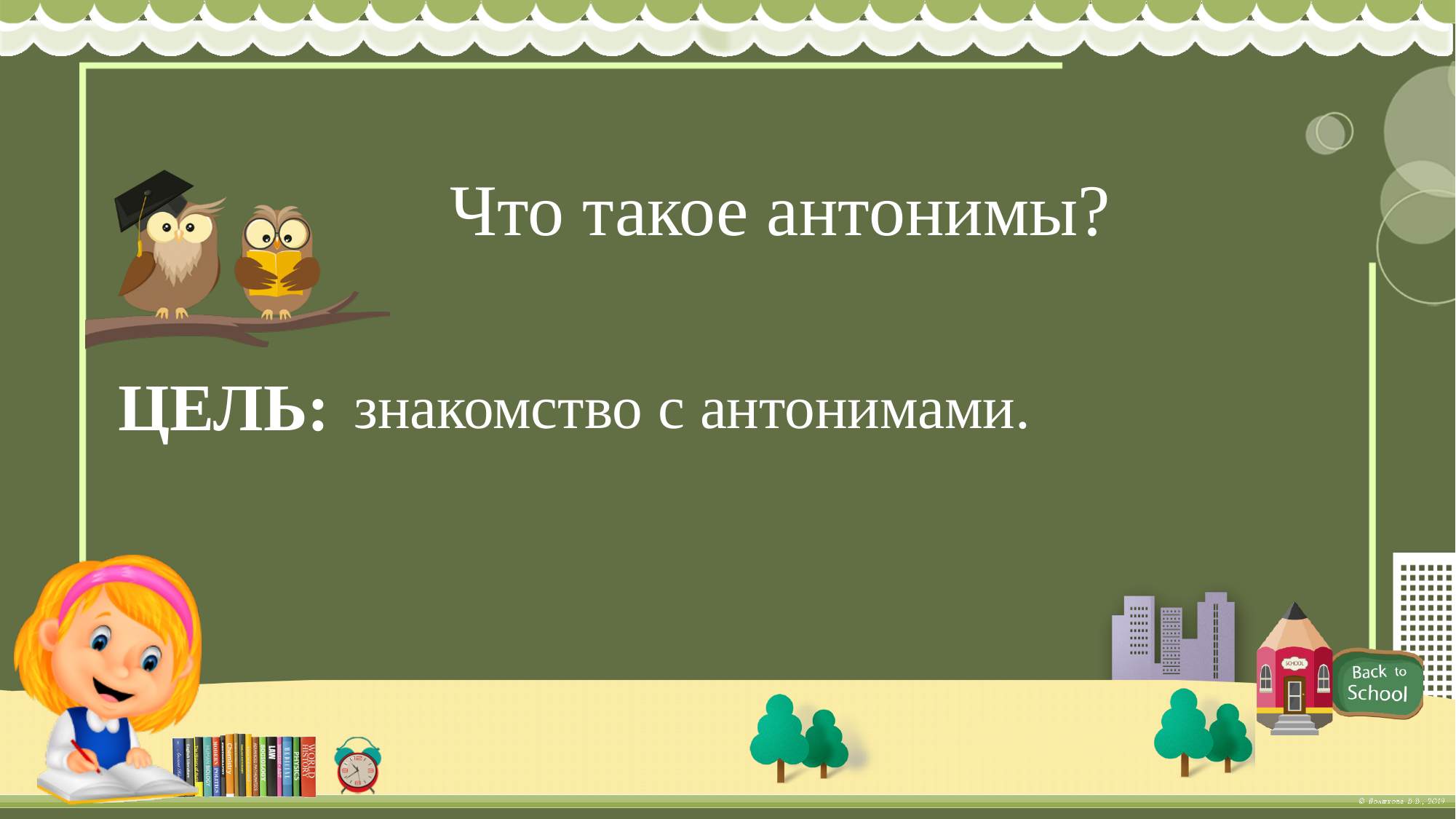

Что такое антонимы?
ЦЕЛЬ:
знакомство с антонимами.